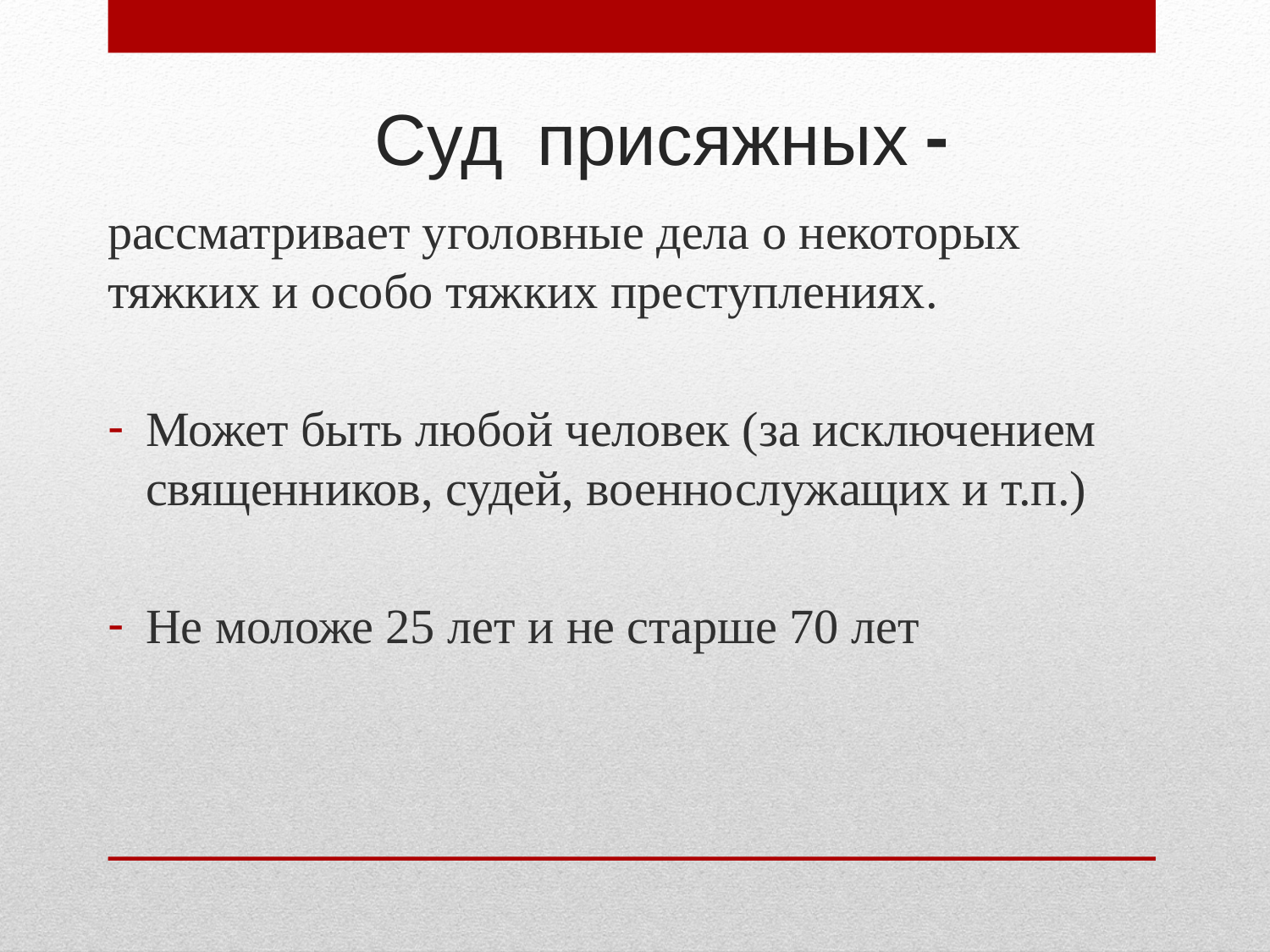

# Суд  присяжных -
рассматривает уголовные дела о некоторых тяжких и особо тяжких преступлениях.

Может быть любой человек (за исключением священников, судей, военнослужащих и т.п.)

Не моложе 25 лет и не старше 70 лет